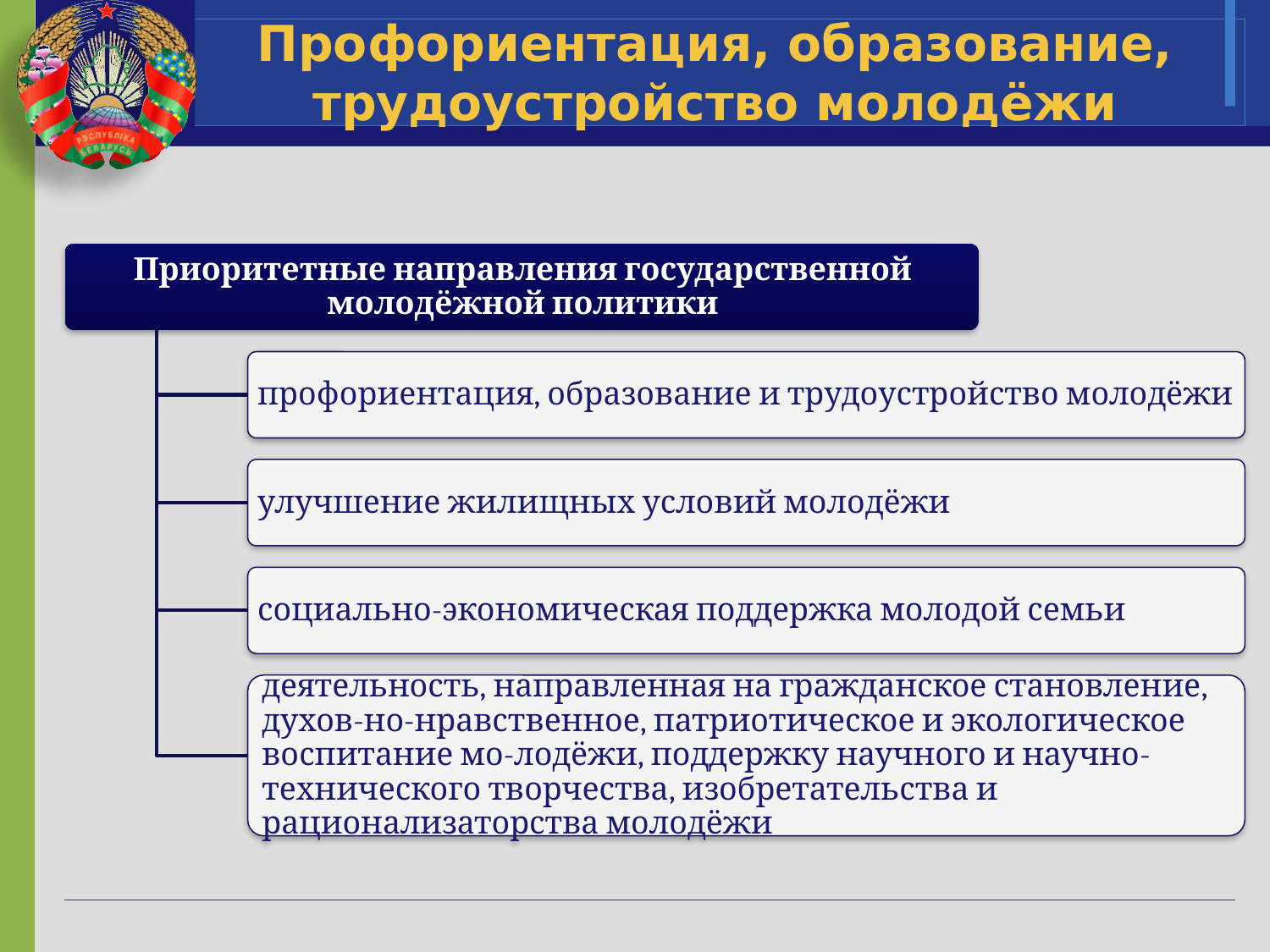

# Профориентация, образование, трудоустройство молодёжи
Приоритетные направления государственной молодёжной политики
профориентация, образование и трудоустройство молодёжи
улучшение жилищных условий молодёжи
социально-экономическая поддержка молодой семьи
деятельность, направленная на гражданское становление, духов-но-нравственное, патриотическое и экологическое воспитание мо-лодёжи, поддержку научного и научно-технического творчества, изобретательства и рационализаторства молодёжи